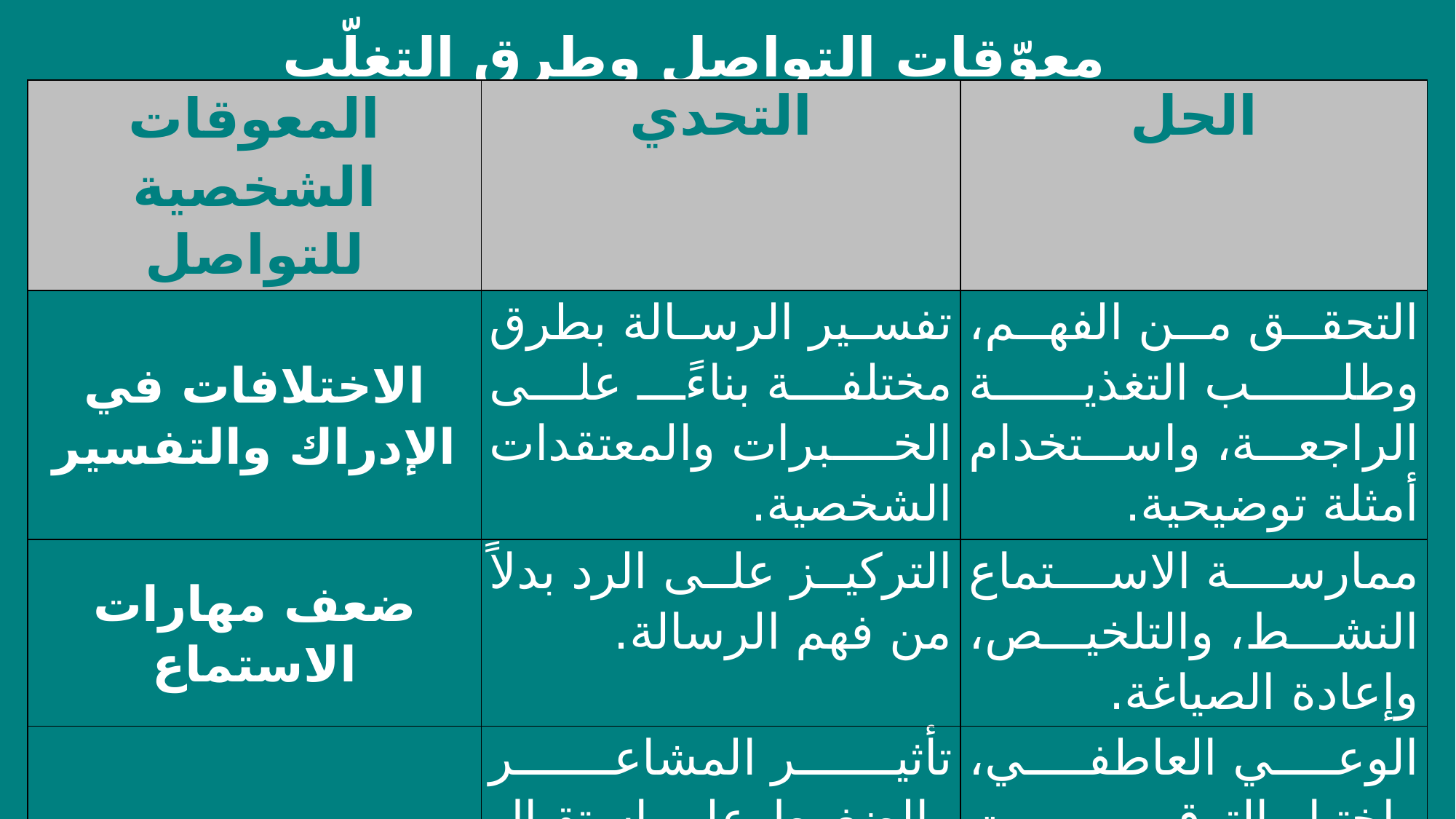

معوّقات التواصل وطرق التغلّب عليها
| المعوقات الشخصية للتواصل | التحدي | الحل |
| --- | --- | --- |
| الاختلافات في الإدراك والتفسير | تفسير الرسالة بطرق مختلفة بناءً على الخبرات والمعتقدات الشخصية. | التحقق من الفهم، وطلب التغذية الراجعة، واستخدام أمثلة توضيحية. |
| ضعف مهارات الاستماع | التركيز على الرد بدلاً من فهم الرسالة. | ممارسة الاستماع النشط، والتلخيص، وإعادة الصياغة. |
| الحالة النفسية والعاطفية | تأثير المشاعر والضغوط على استقبال وإرسال الرسائل. | الوعي العاطفي، واختيار التوقيت المناسب للتواصل، والتحكم في الانفعالات. |
| الأحكام المسبقة والتحيّزات | تشويه الرسالة بسبب الصور النمطية والأحكام المسبقة. | الوعي بالتحيّزات الشخصية، والانفتاح على وجهات النظر المختلفة. |